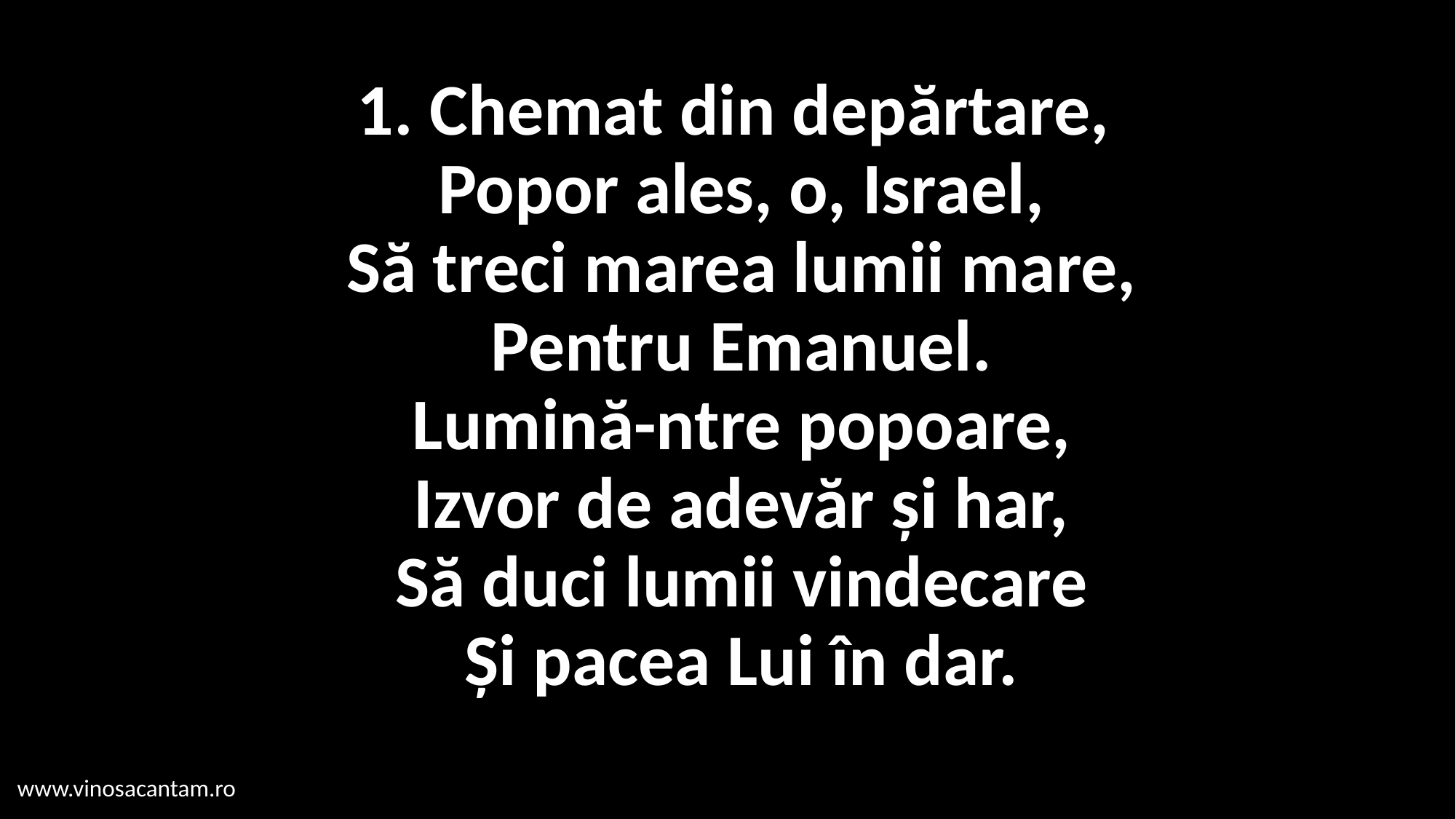

# 1. Chemat din depărtare, Popor ales, o, Israel, Să treci marea lumii mare, Pentru Emanuel. Lumină-ntre popoare, Izvor de adevăr și har, Să duci lumii vindecare Și pacea Lui în dar.
www.vinosacantam.ro